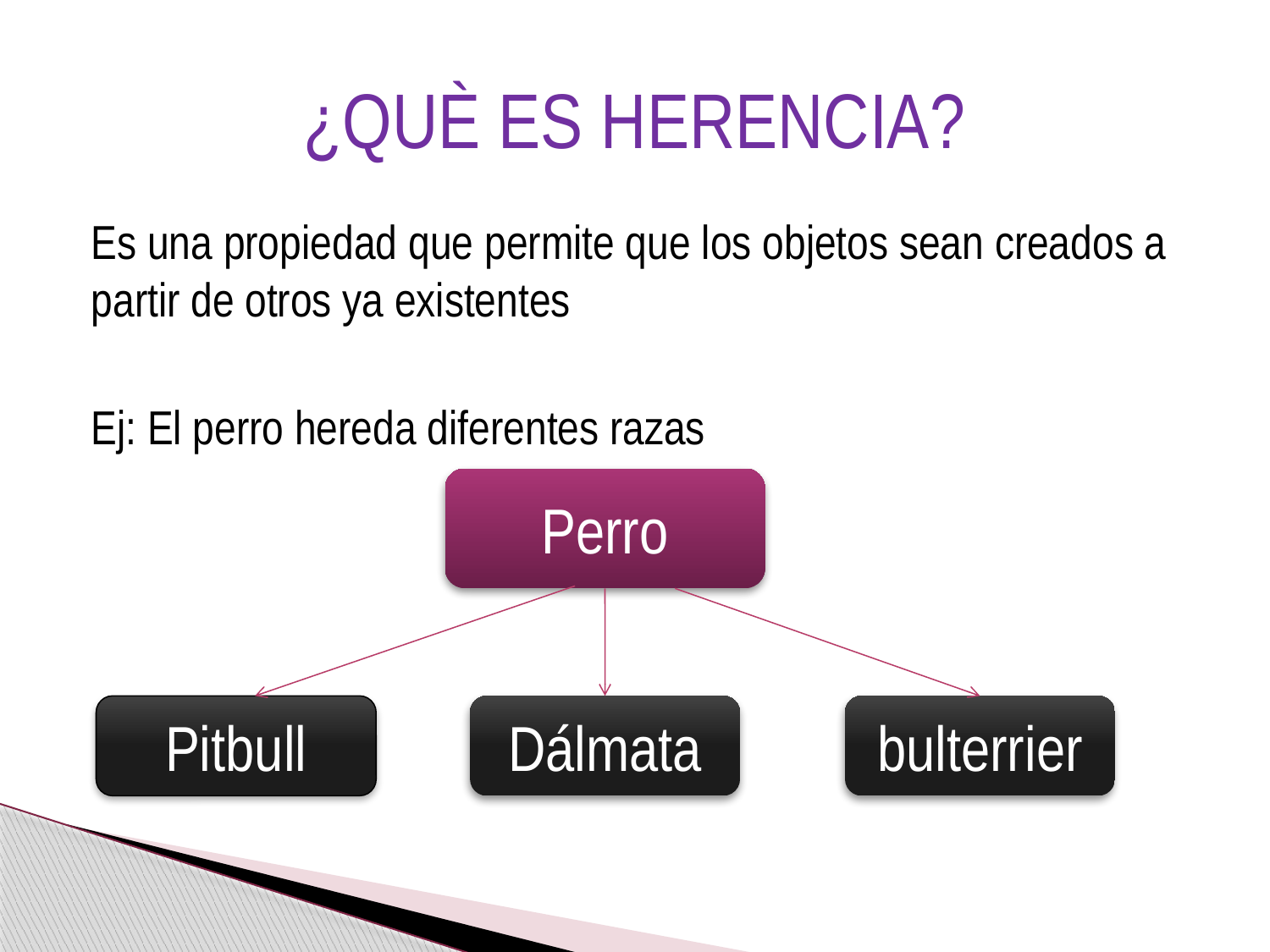

# ¿QUÈ ES HERENCIA?
Es una propiedad que permite que los objetos sean creados a partir de otros ya existentes

Ej: El perro hereda diferentes razas
Perro
Pitbull
Dálmata
bulterrier